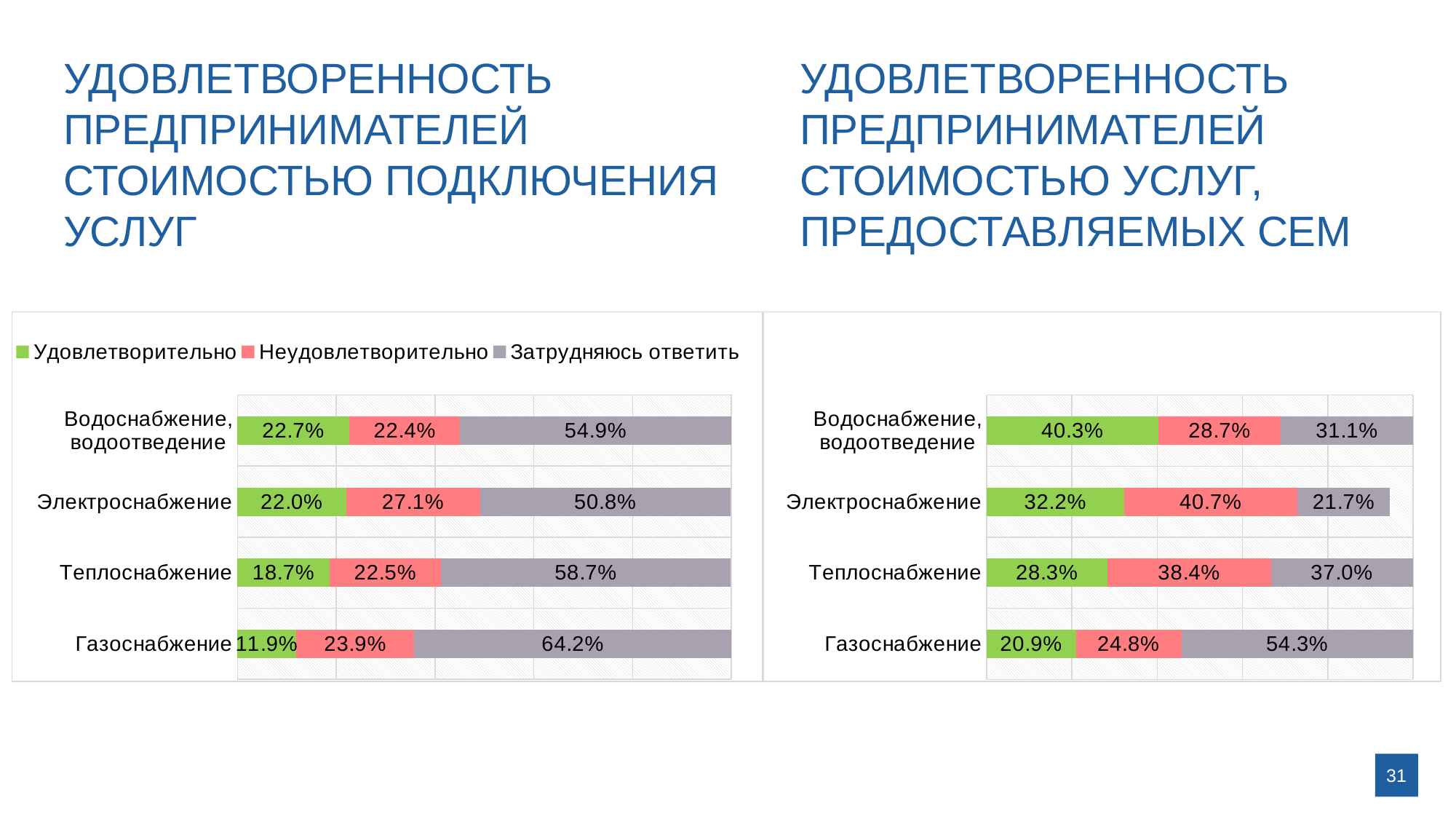

УДОВЛЕТВОРЕННОСТЬ ПРЕДПРИНИМАТЕЛЕЙ СТОИМОСТЬЮ ПОДКЛЮЧЕНИЯ УСЛУГ
УДОВЛЕТВОРЕННОСТЬ
ПРЕДПРИНИМАТЕЛЕЙ
СТОИМОСТЬЮ УСЛУГ, ПРЕДОСТАВЛЯЕМЫХ СЕМ

### Chart

| Category | Удовлетворительно | Неудовлетворительно | Затрудняюсь ответить |
|---|---|---|---|
| Водоснабжение, водоотведение | 0.227 | 0.224 | 0.549 |
| Электроснабжение | 0.22 | 0.271 | 0.508 |
| Теплоснабжение | 0.18700000000000044 | 0.225 | 0.587 |
| Газоснабжение | 0.11899999999999998 | 0.2390000000000002 | 0.6420000000000053 |

### Chart

| Category | Удовлетворительно | Неудовлетворительно | Затрудняюсь ответить |
|---|---|---|---|
| Водоснабжение, водоотведение | 0.403 | 0.2870000000000003 | 0.3110000000000024 |
| Электроснабжение | 0.3220000000000027 | 0.4070000000000001 | 0.21700000000000041 |
| Теплоснабжение | 0.2830000000000001 | 0.3840000000000027 | 0.3700000000000004 |
| Газоснабжение | 0.2090000000000002 | 0.24800000000000041 | 0.543 |
31